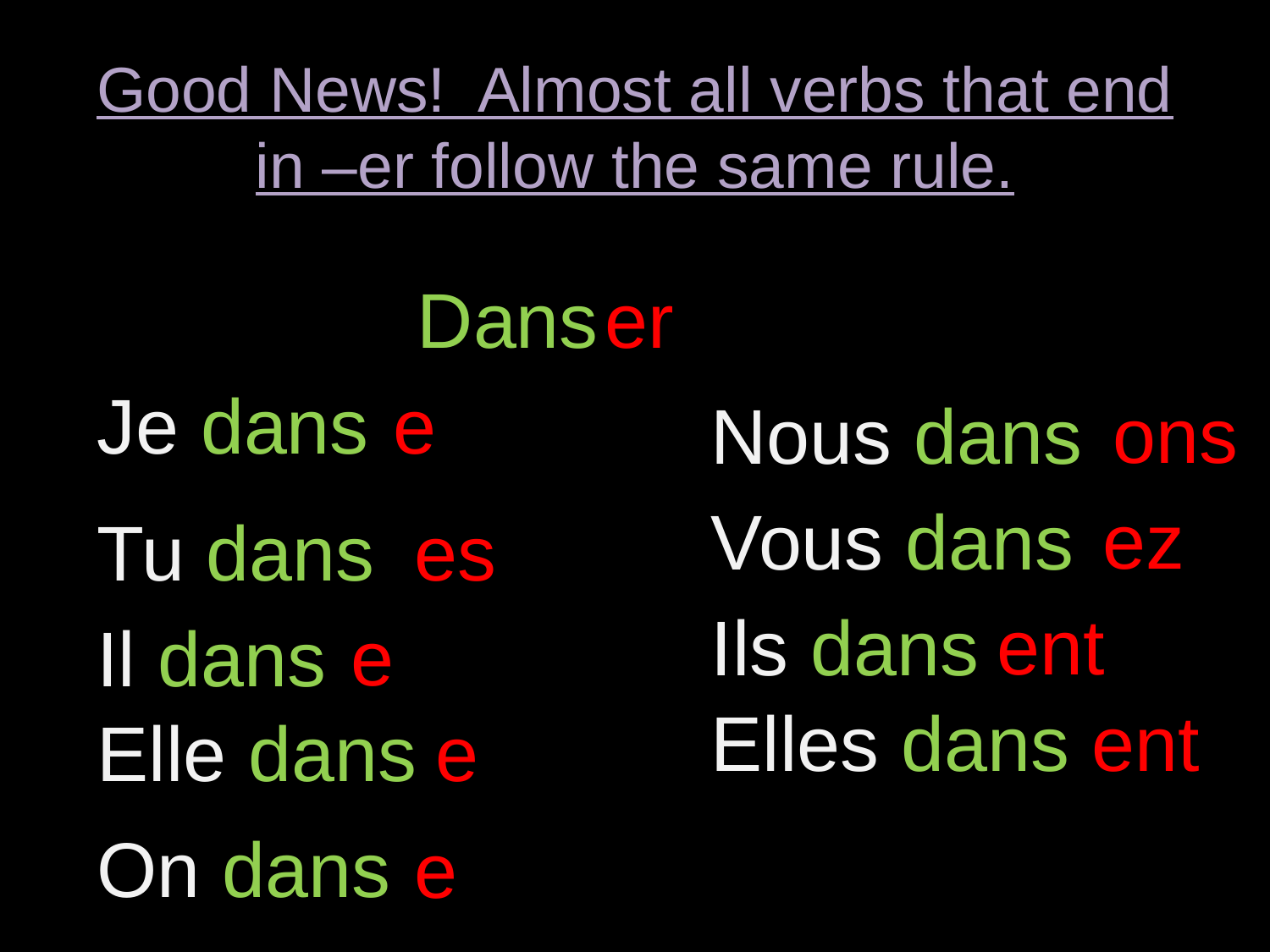

Good News!  Almost all verbs that end in –er follow the same rule.
Dans
er
Je dans
e
ons
Nous dans
ez
Vous dans
Tu dans
es
ent
Ils dans
e
Il dans
Elles dans
ent
Elle dans
e
On dans
e